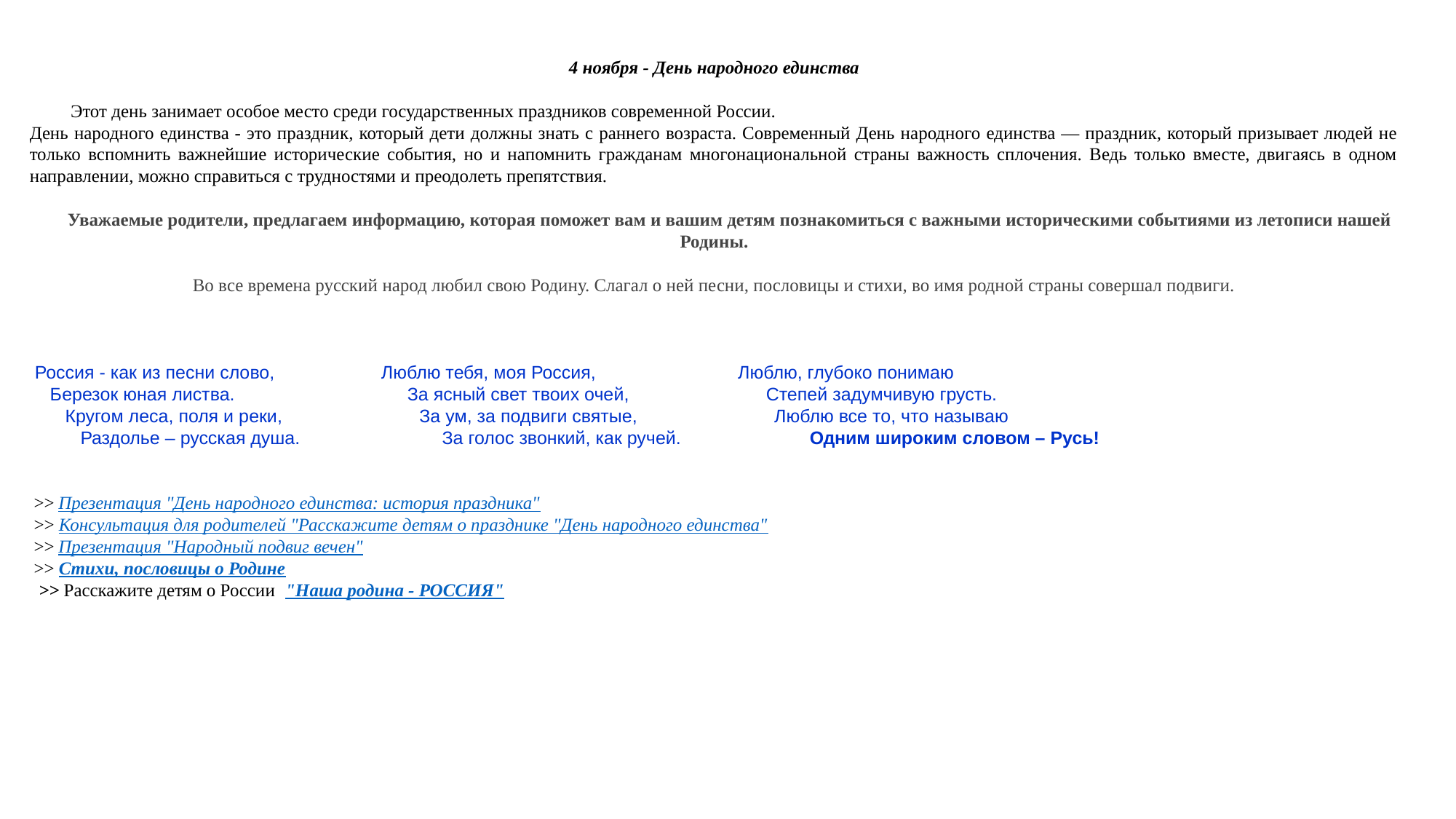

4 ноября - День народного единства

         Этот день занимает особое место среди государственных праздников современной России.
День народного единства - это праздник, который дети должны знать с раннего возраста. Современный День народного единства — праздник, который призывает людей не только вспомнить важнейшие исторические события, но и напомнить гражданам многонациональной страны важность сплочения. Ведь только вместе, двигаясь в одном направлении, можно справиться с трудностями и преодолеть препятствия.

       Уважаемые родители, предлагаем информацию, которая поможет вам и вашим детям познакомиться с важными историческими событиями из летописи нашей Родины.

Во все времена русский народ любил свою Родину. Слагал о ней песни, пословицы и стихи, во имя родной страны совершал подвиги.

 Россия - как из песни слово,                     Люблю тебя, моя Россия,                            Люблю, глубоко понимаю
    Березок юная листва.                                  За ясный свет твоих очей,                           Степей задумчивую грусть.
       Кругом леса, поля и реки,                           За ум, за подвиги святые,                           Люблю все то, что называю
          Раздолье – русская душа.                            За голос звонкий, как ручей.                         Одним широким словом – Русь!

 >> Презентация "День народного единства: история праздника"
 >> Консультация для родителей "Расскажите детям о празднике "День народного единства"
 >> Презентация "Народный подвиг вечен"
 >> Стихи, пословицы о Родине
  >> Расскажите детям о России  "Наша родина - РОССИЯ"